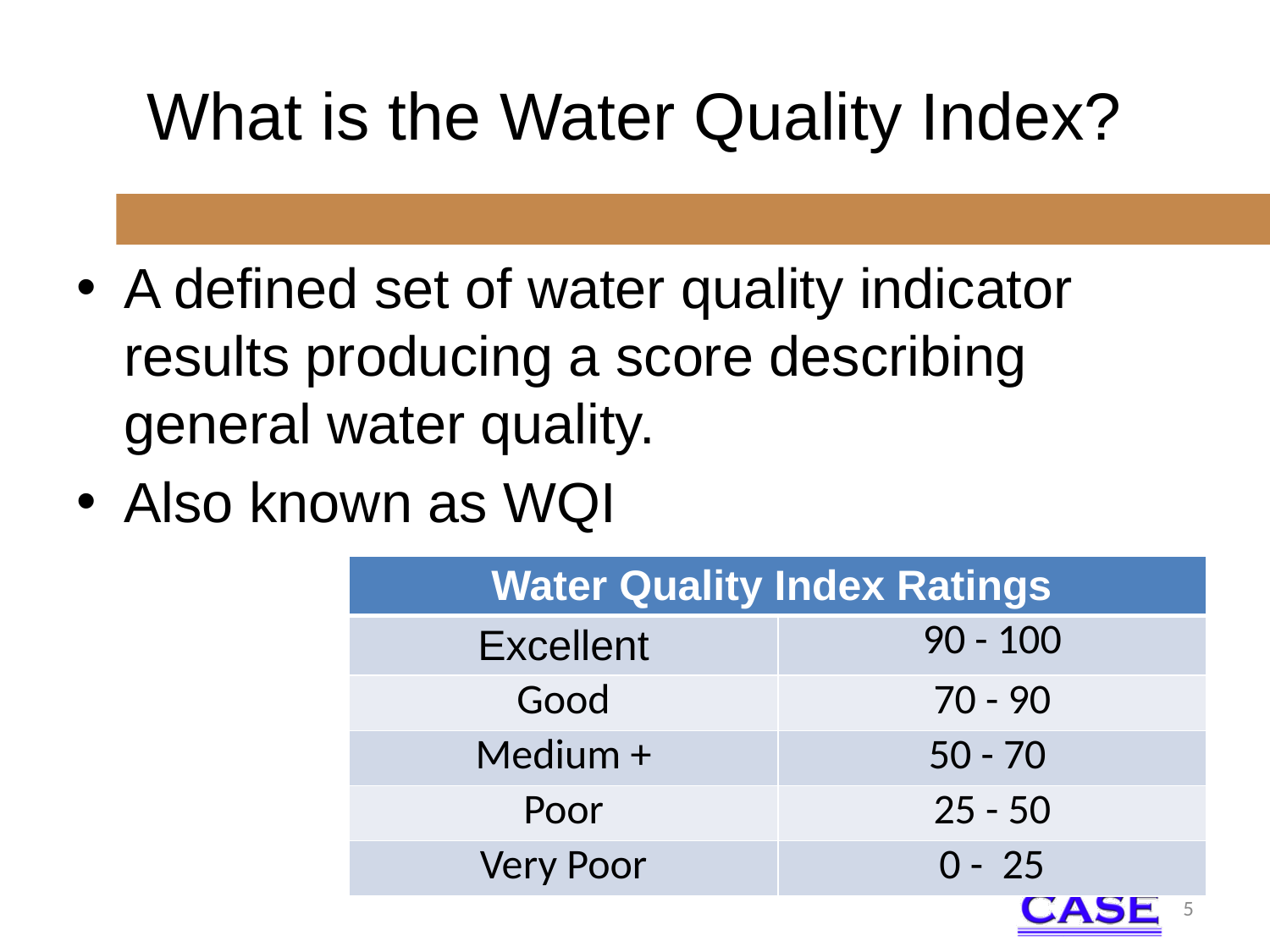

# What is the Water Quality Index?
A defined set of water quality indicator results producing a score describing general water quality.
Also known as WQI

| Water Quality Index Ratings |  |
| --- | --- |
| Excellent | 90 - 100 |
| Good | 70 - 90 |
| Medium + | 50 - 70 |
| Poor | 25 - 50 |
| Very Poor | 0 - 25 |
5